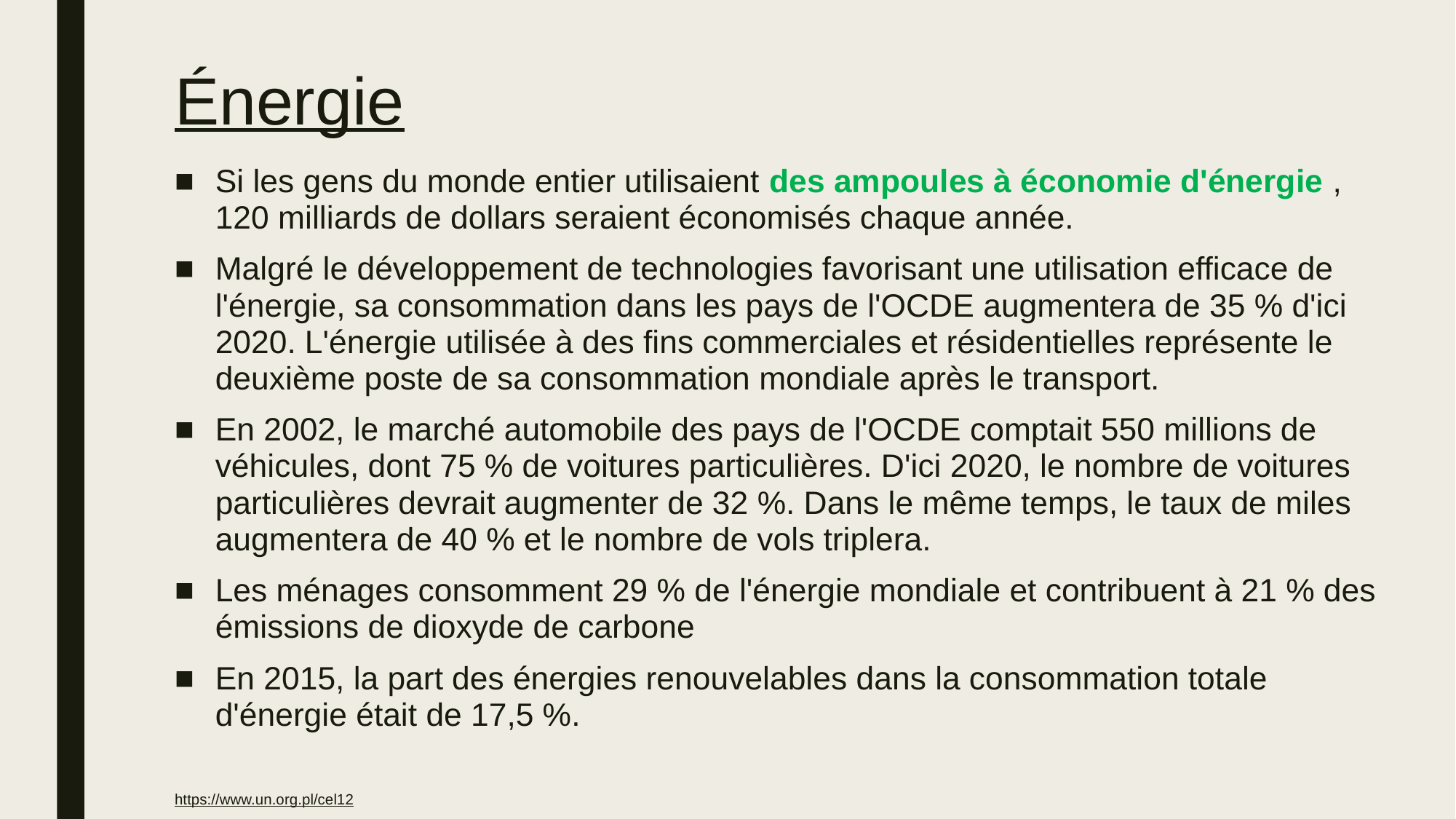

# Énergie
Si les gens du monde entier utilisaient des ampoules à économie d'énergie , 120 milliards de dollars seraient économisés chaque année.
Malgré le développement de technologies favorisant une utilisation efficace de l'énergie, sa consommation dans les pays de l'OCDE augmentera de 35 % d'ici 2020. L'énergie utilisée à des fins commerciales et résidentielles représente le deuxième poste de sa consommation mondiale après le transport.
En 2002, le marché automobile des pays de l'OCDE comptait 550 millions de véhicules, dont 75 % de voitures particulières. D'ici 2020, le nombre de voitures particulières devrait augmenter de 32 %. Dans le même temps, le taux de miles augmentera de 40 % et le nombre de vols triplera.
Les ménages consomment 29 % de l'énergie mondiale et contribuent à 21 % des émissions de dioxyde de carbone
En 2015, la part des énergies renouvelables dans la consommation totale d'énergie était de 17,5 %.

https://www.un.org.pl/cel12